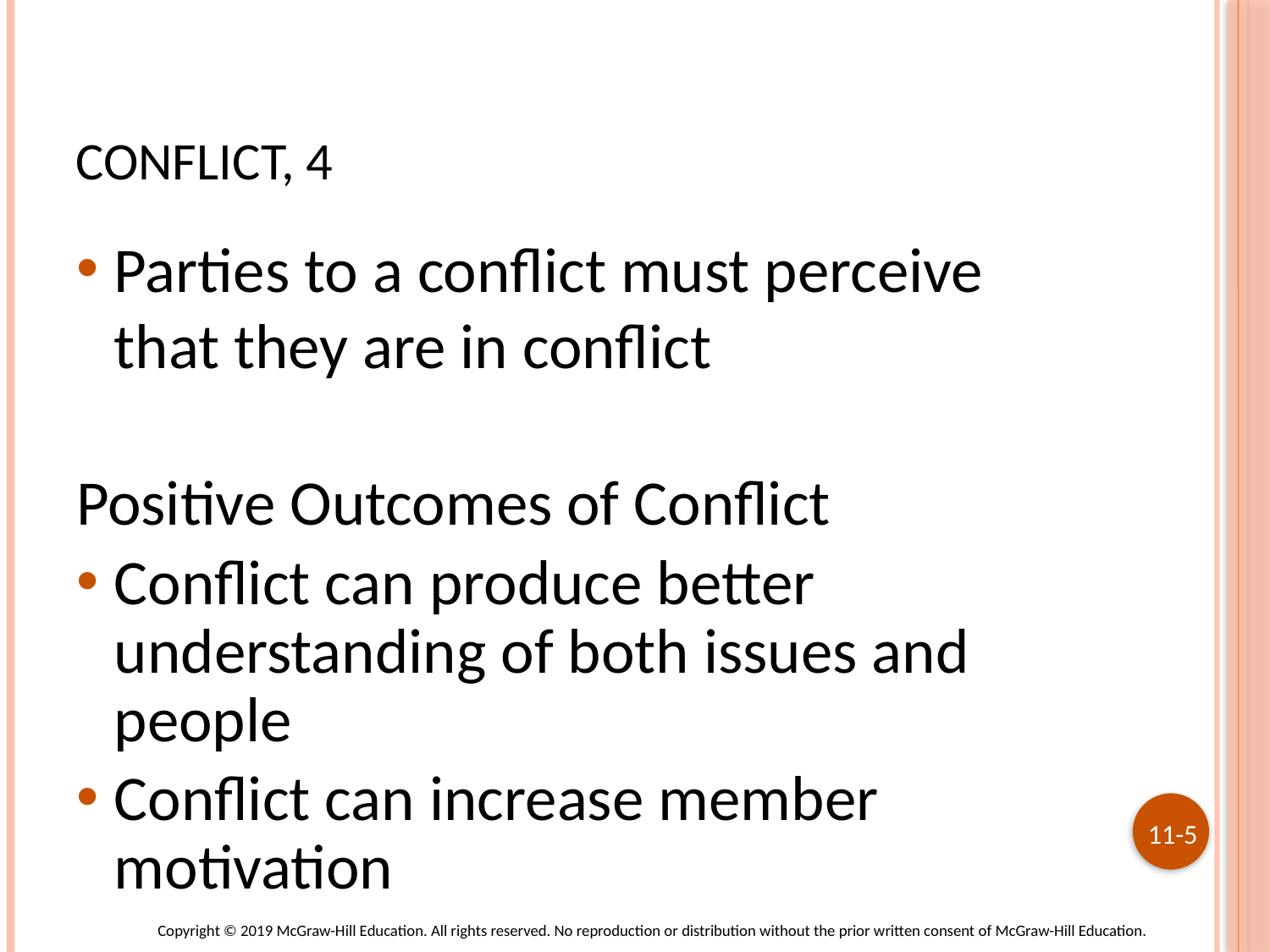

# Conflict, 4
Parties to a conflict must perceive that they are in conflict

Positive Outcomes of Conflict
Conflict can produce better understanding of both issues and people
Conflict can increase member motivation